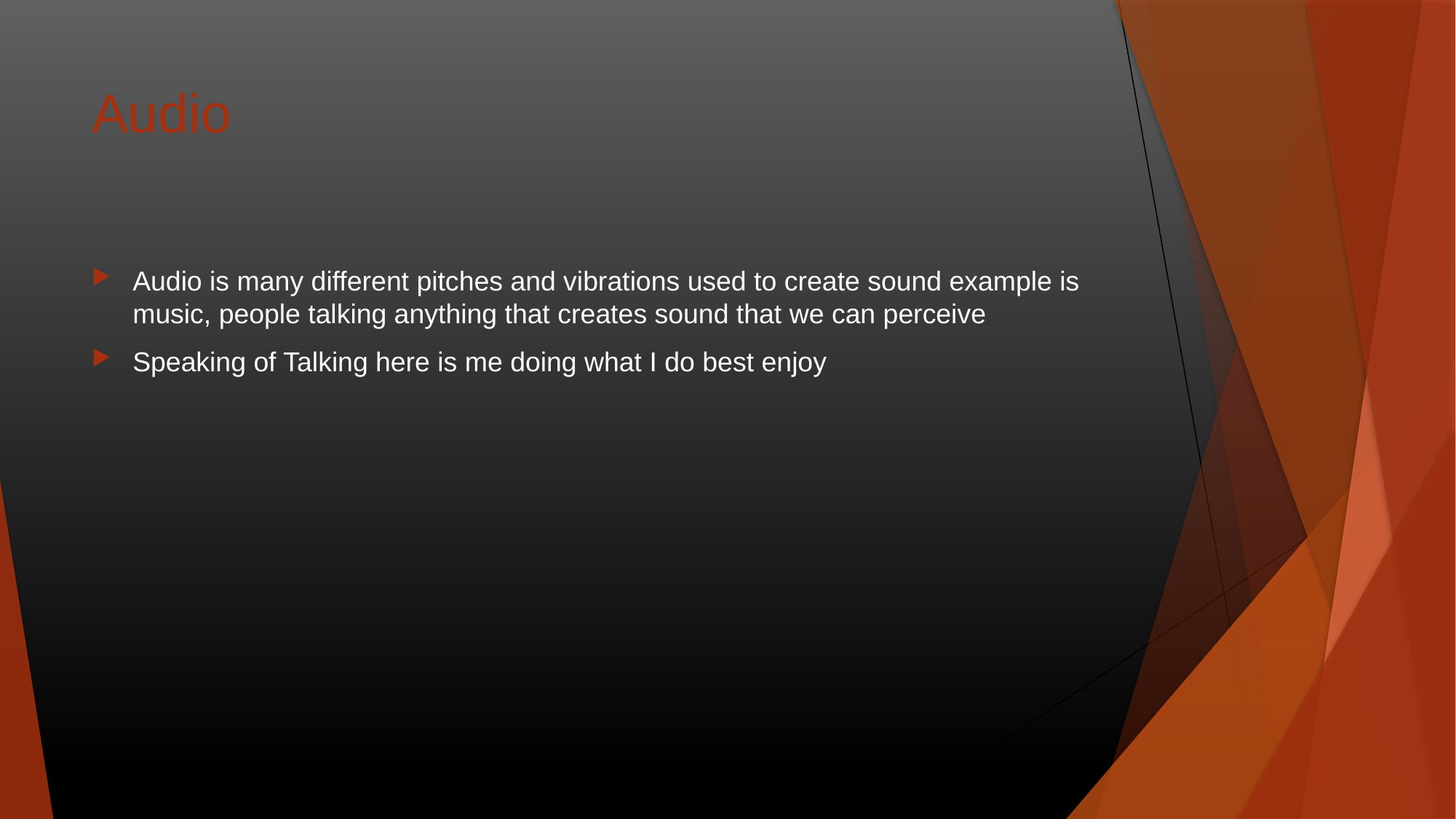

# Audio
Audio is many different pitches and vibrations used to create sound example is music, people talking anything that creates sound that we can perceive
Speaking of Talking here is me doing what I do best enjoy